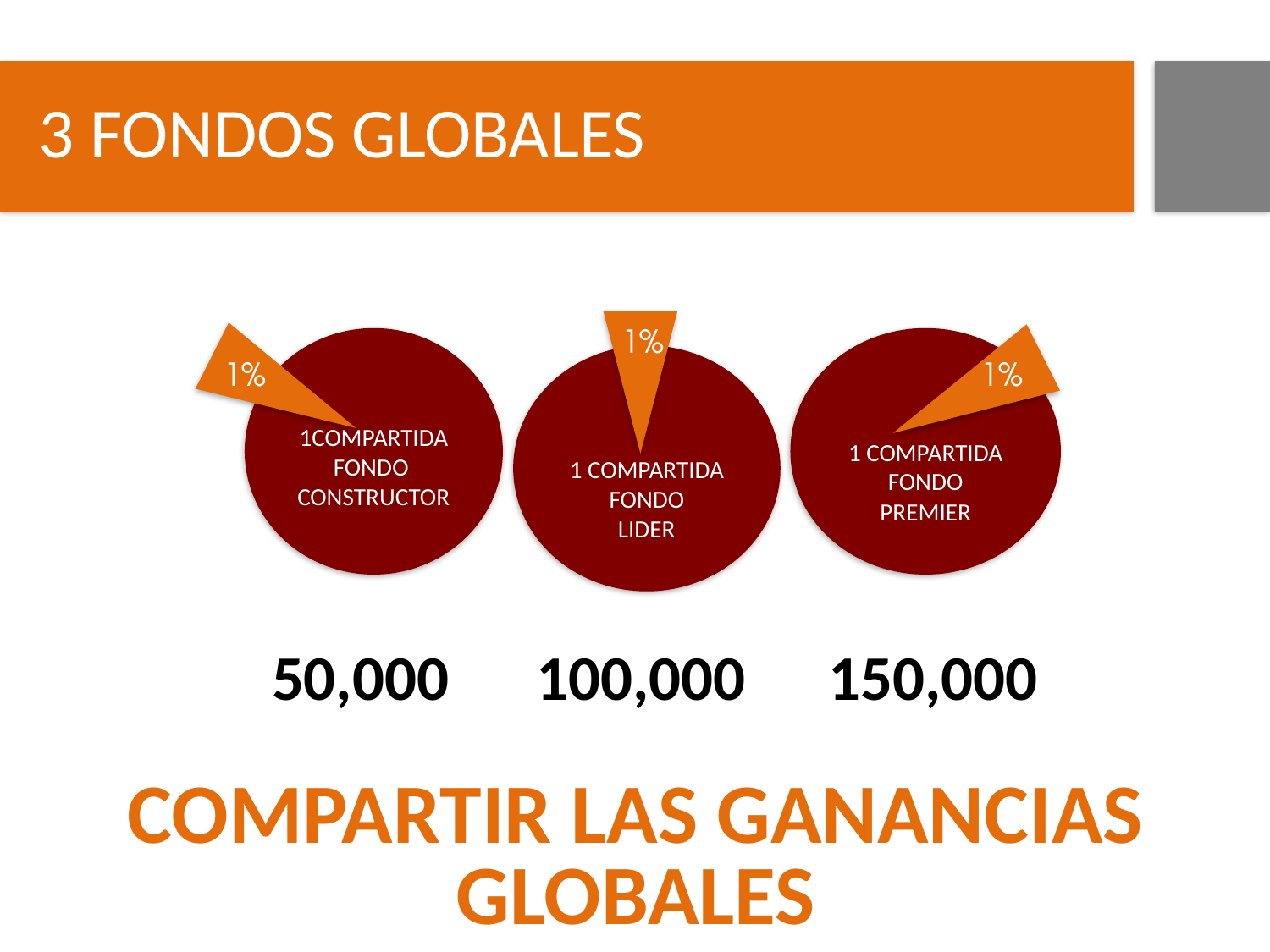

3 FONDOS GLOBALES

1%

1 COMPARTIDA
FONDO
LIDER

1COMPARTIDA
FONDO  CONSTRUCTOR
1%

1 COMPARTIDA
FONDO
PREMIER
1%
50,000
100,000
150,000
COMPARTIR LAS GANANCIAS GLOBALES